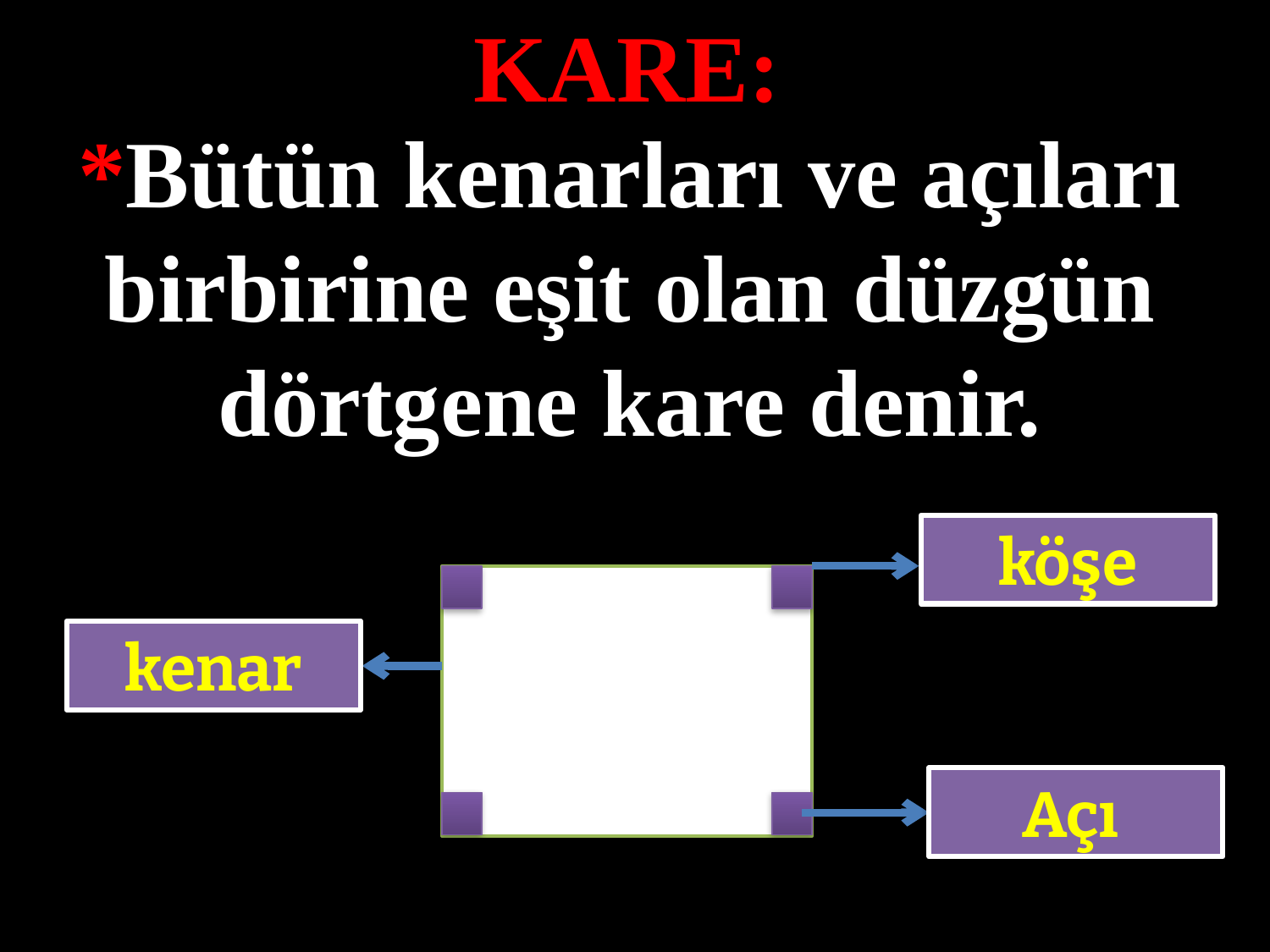

KARE:
*Bütün kenarları ve açıları birbirine eşit olan düzgün dörtgene kare denir.
#
köşe

kenar
Açı